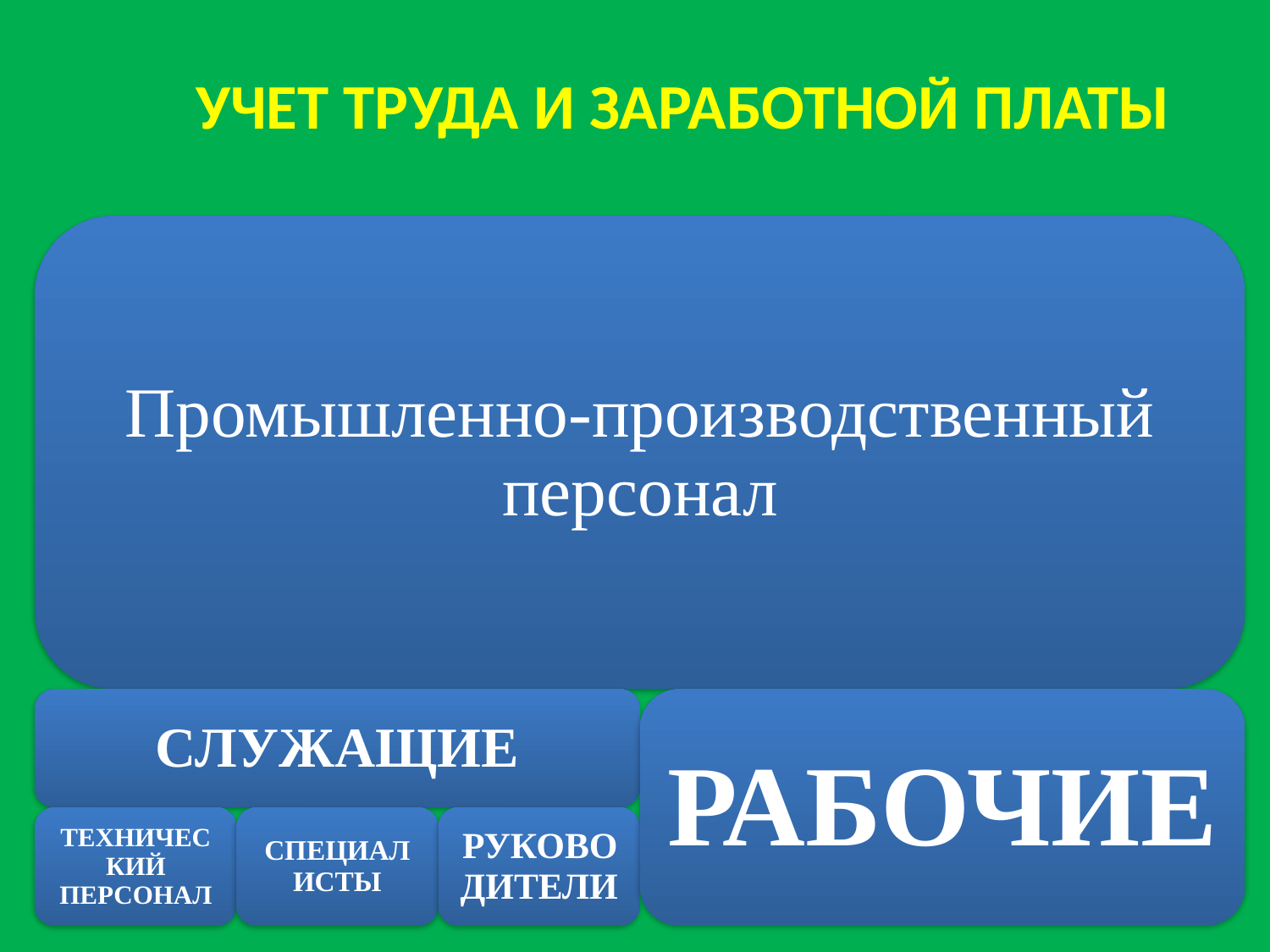

УЧЕТ ТРУДА И ЗАРАБОТНОЙ ПЛАТЫ
Промышленно-производственный персонал
СЛУЖАЩИЕ
ТЕХНИЧЕСКИЙ ПЕРСОНАЛ
РУКОВОДИТЕЛИ
СПЕЦИАЛИСТЫ
РАБОЧИЕ
#